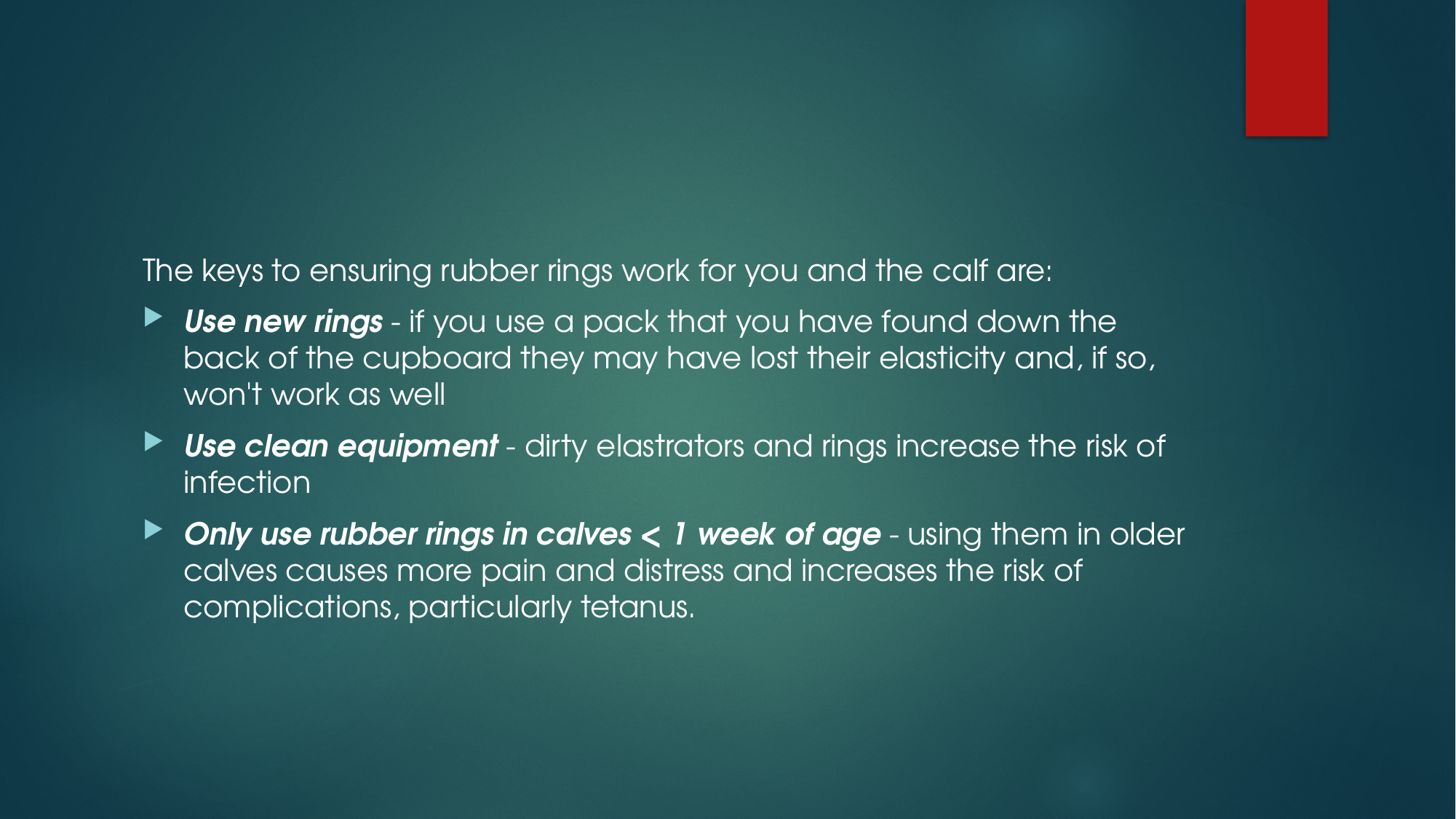

The keys to ensuring rubber rings work for you and the calf are:
Use new rings - if you use a pack that you have found down the back of the cupboard they may have lost their elasticity and, if so, won't work as well
Use clean equipment - dirty elastrators and rings increase the risk of infection
Only use rubber rings in calves < 1 week of age - using them in older calves causes more pain and distress and increases the risk of complications, particularly tetanus.